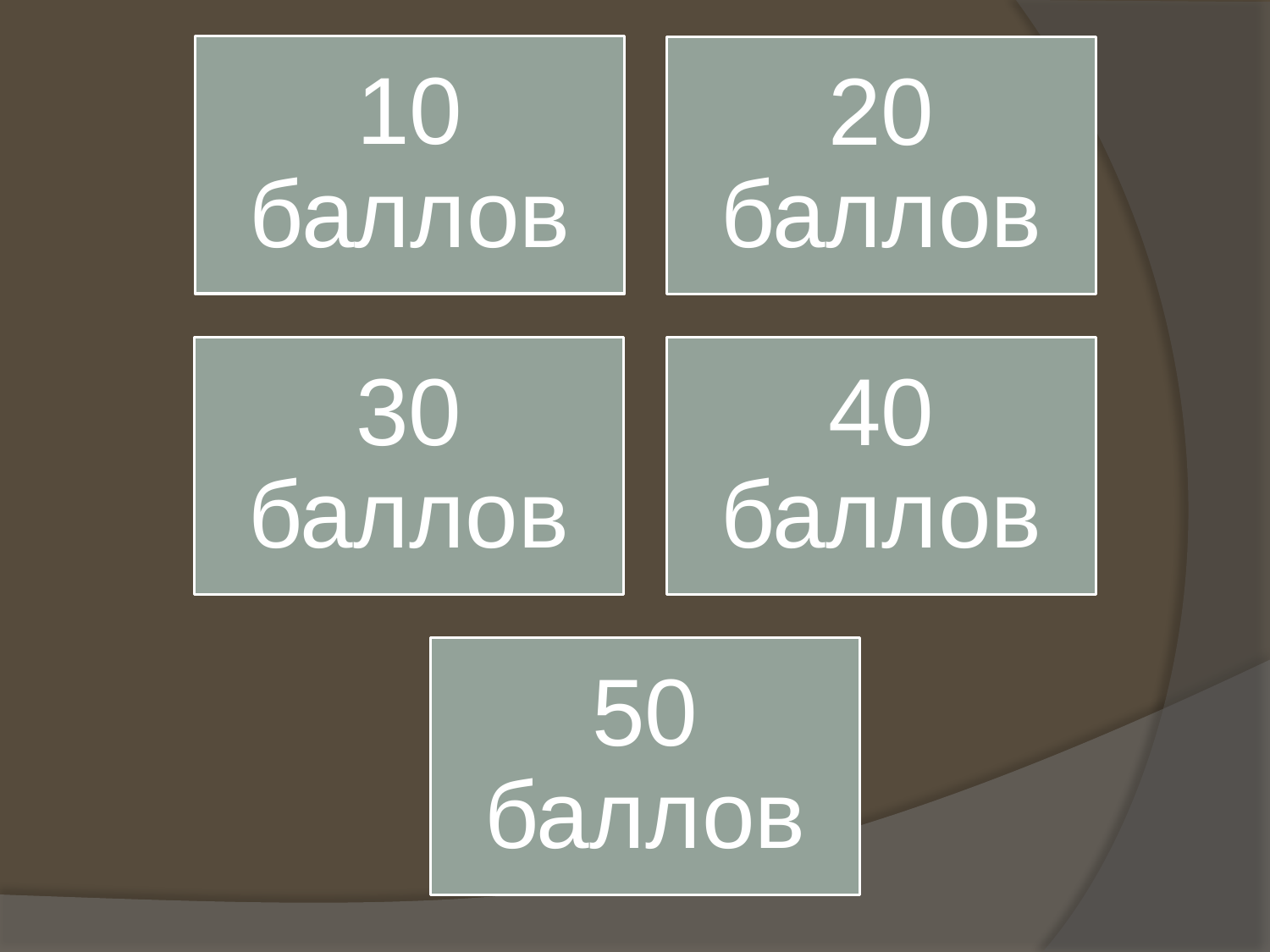

10 баллов
20 баллов
30 баллов
40 баллов
50 баллов